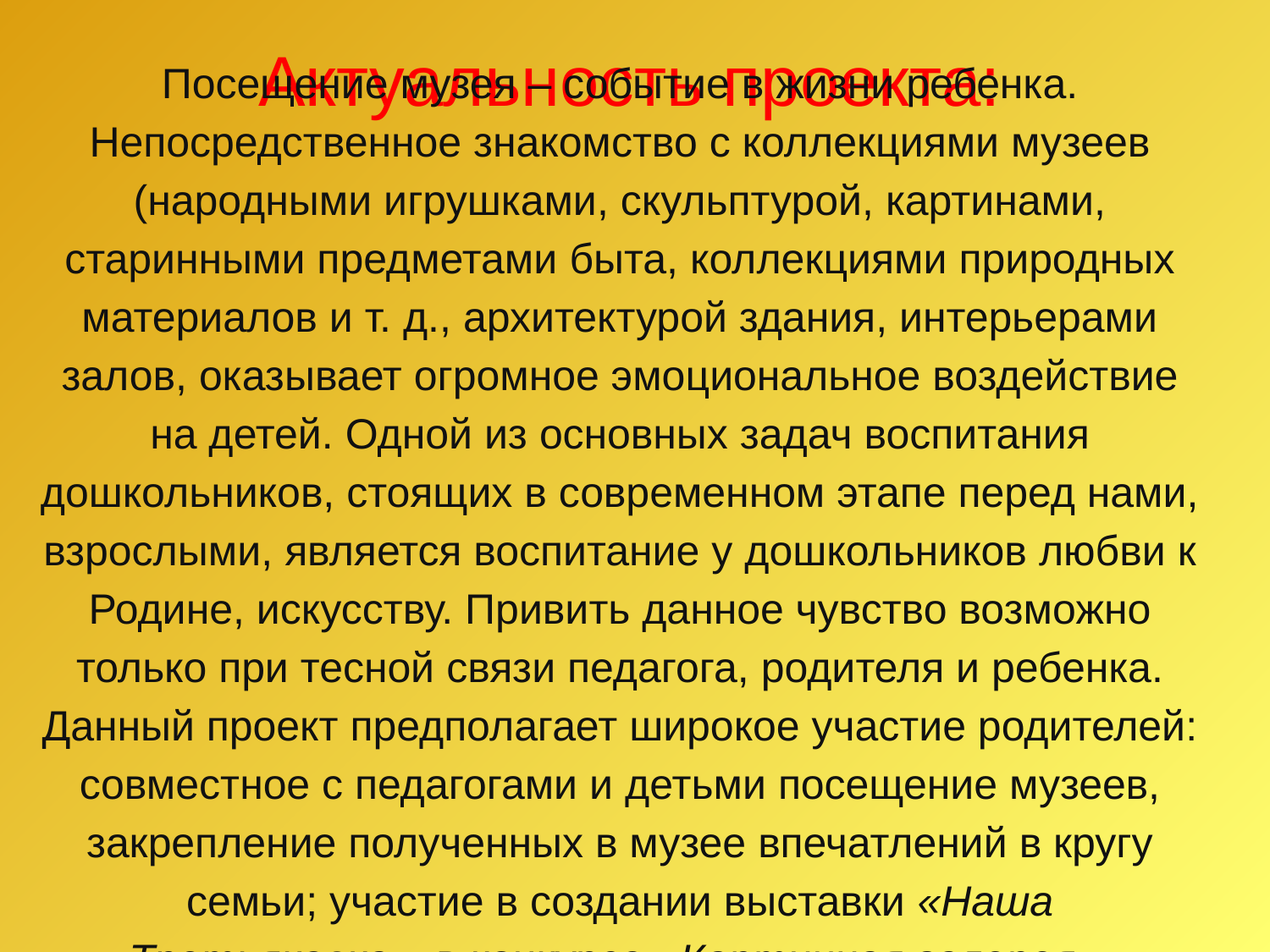

# Актуальность проекта:
Посещение музея – событие в жизни ребенка. Непосредственное знакомство с коллекциями музеев (народными игрушками, скульптурой, картинами, старинными предметами быта, коллекциями природных материалов и т. д., архитектурой здания, интерьерами залов, оказывает огромное эмоциональное воздействие на детей. Одной из основных задач воспитания дошкольников, стоящих в современном этапе перед нами, взрослыми, является воспитание у дошкольников любви к Родине, искусству. Привить данное чувство возможно только при тесной связи педагога, родителя и ребенка. Данный проект предполагает широкое участие родителей: совместное с педагогами и детьми посещение музеев, закрепление полученных в музее впечатлений в кругу семьи; участие в создании выставки «Наша Третьяковка», в конкурсе «Картинная галерея».